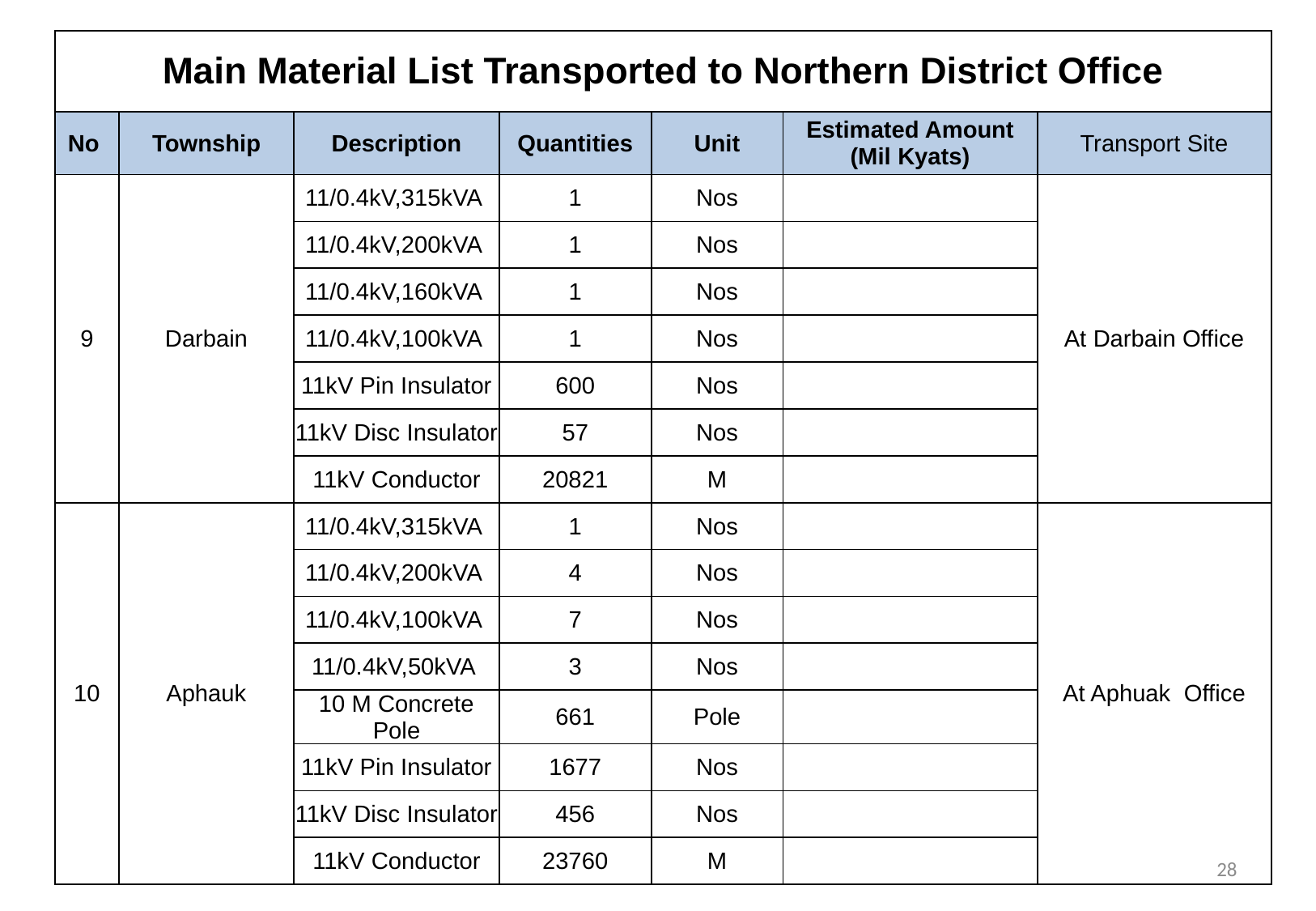

| Main Material List Transported to Northern District Office |  |  |  |  |  |  |
| --- | --- | --- | --- | --- | --- | --- |
| No | Township | Description | Quantities | Unit | Estimated Amount (Mil Kyats) | Transport Site |
| 9 | Darbain | 11/0.4kV,315kVA | 1 | Nos |  | At Darbain Office |
|  |  | 11/0.4kV,200kVA | 1 | Nos |  |  |
|  |  | 11/0.4kV,160kVA | 1 | Nos |  |  |
|  |  | 11/0.4kV,100kVA | 1 | Nos |  |  |
|  |  | 11kV Pin Insulator | 600 | Nos |  |  |
|  |  | 11kV Disc Insulator | 57 | Nos |  |  |
|  |  | 11kV Conductor | 20821 | M |  |  |
| 10 | Aphauk | 11/0.4kV,315kVA | 1 | Nos |  | At Aphuak Office |
|  |  | 11/0.4kV,200kVA | 4 | Nos |  |  |
|  |  | 11/0.4kV,100kVA | 7 | Nos |  |  |
|  |  | 11/0.4kV,50kVA | 3 | Nos |  |  |
|  |  | 10 M Concrete Pole | 661 | Pole |  |  |
|  |  | 11kV Pin Insulator | 1677 | Nos |  |  |
|  |  | 11kV Disc Insulator | 456 | Nos |  |  |
|  |  | 11kV Conductor | 23760 | M |  |  |
28